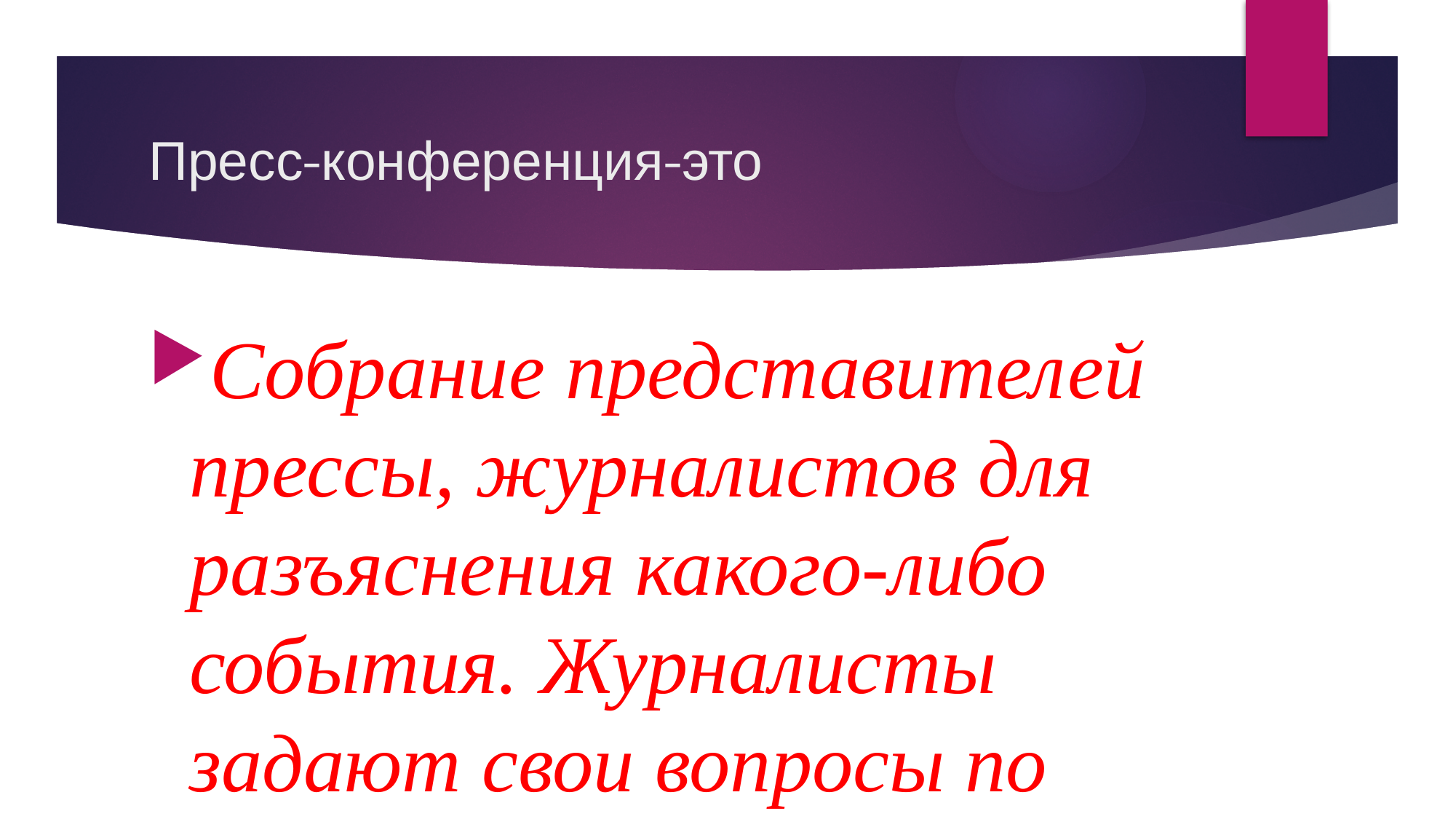

# Пресс-конференция-это
Собрание представителей прессы, журналистов для разъяснения какого-либо события. Журналисты задают свои вопросы по данной тематике.